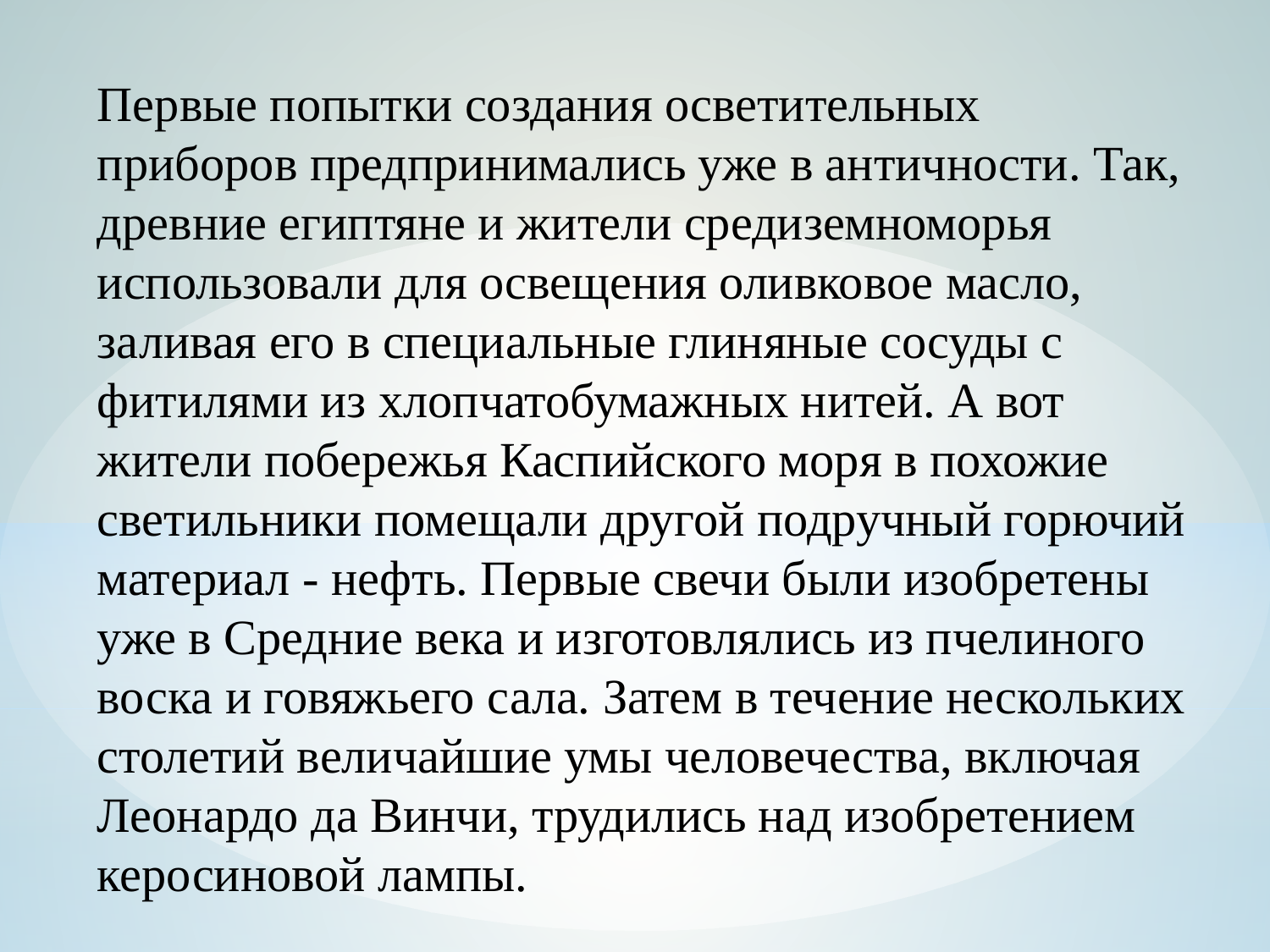

Первые попытки создания осветительных приборов предпринимались уже в античности. Так, древние египтяне и жители средиземноморья использовали для освещения оливковое масло, заливая его в специальные глиняные сосуды с фитилями из хлопчатобумажных нитей. А вот жители побережья Каспийского моря в похожие светильники помещали другой подручный горючий материал - нефть. Первые свечи были изобретены уже в Средние века и изготовлялись из пчелиного воска и говяжьего сала. Затем в течение нескольких столетий величайшие умы человечества, включая Леонардо да Винчи, трудились над изобретением керосиновой лампы.